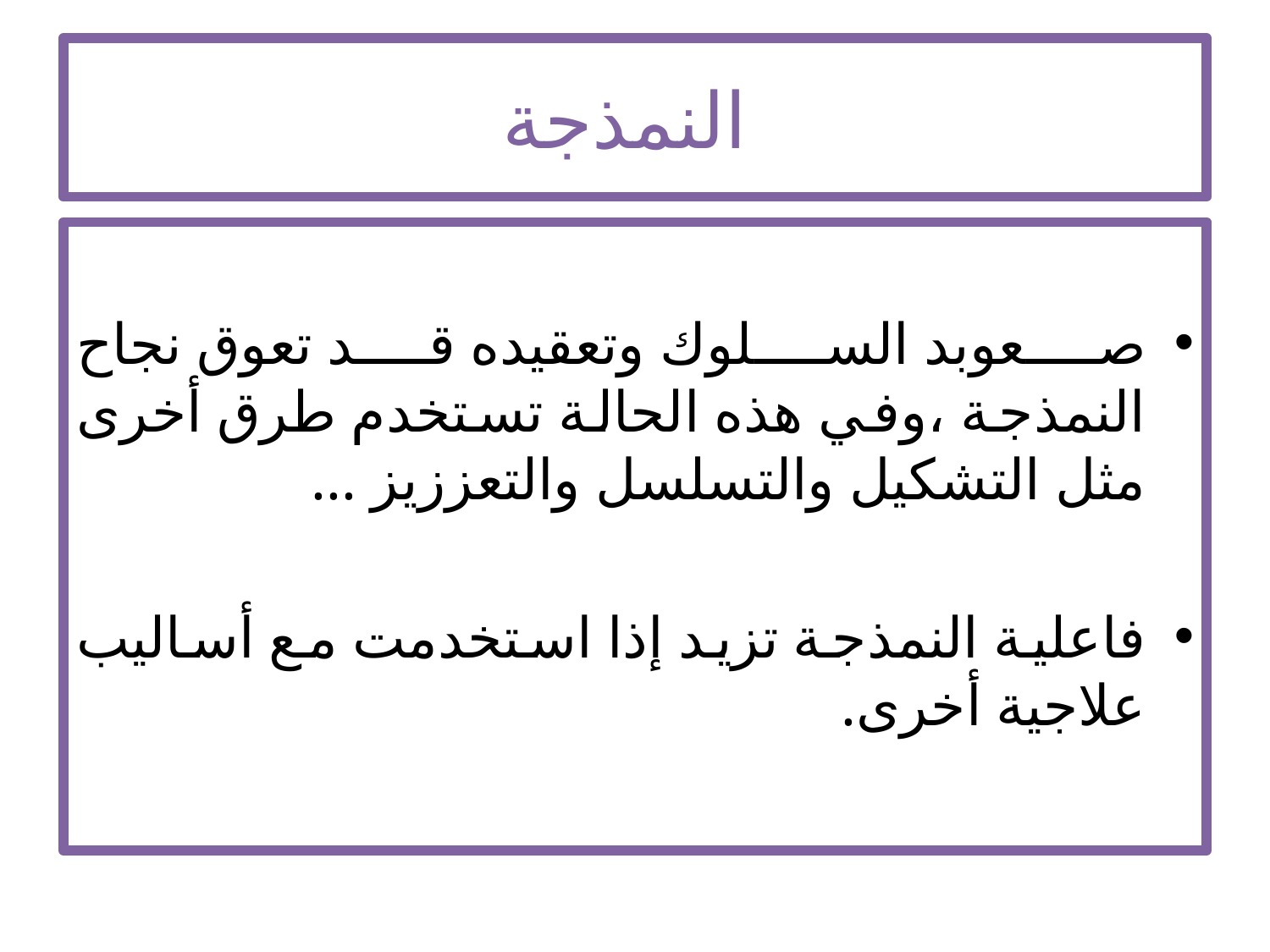

# النمذجة

صعوبد السلوك وتعقيده قد تعوق نجاح النمذجة ،وفي هذه الحالة تستخدم طرق أخرى مثل التشكيل والتسلسل والتعززيز ...

فاعلية النمذجة تزيد إذا استخدمت مع أساليب علاجية أخرى.